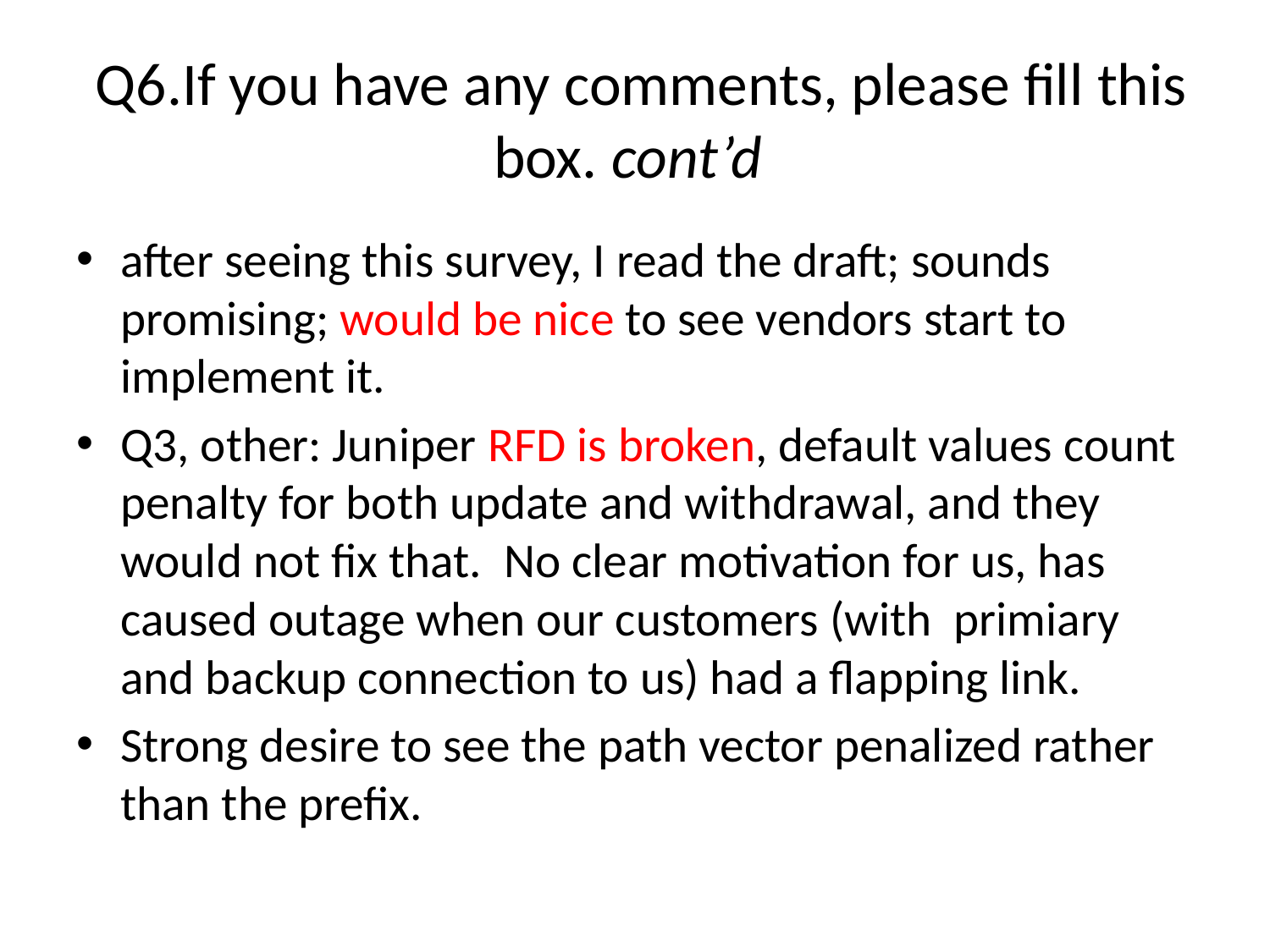

# Q6.If you have any comments, please fill this box. cont’d
after seeing this survey, I read the draft; sounds promising; would be nice to see vendors start to implement it.
Q3, other: Juniper RFD is broken, default values count penalty for both update and withdrawal, and they would not fix that.  No clear motivation for us, has caused outage when our customers (with  primiary and backup connection to us) had a flapping link.
Strong desire to see the path vector penalized rather than the prefix.